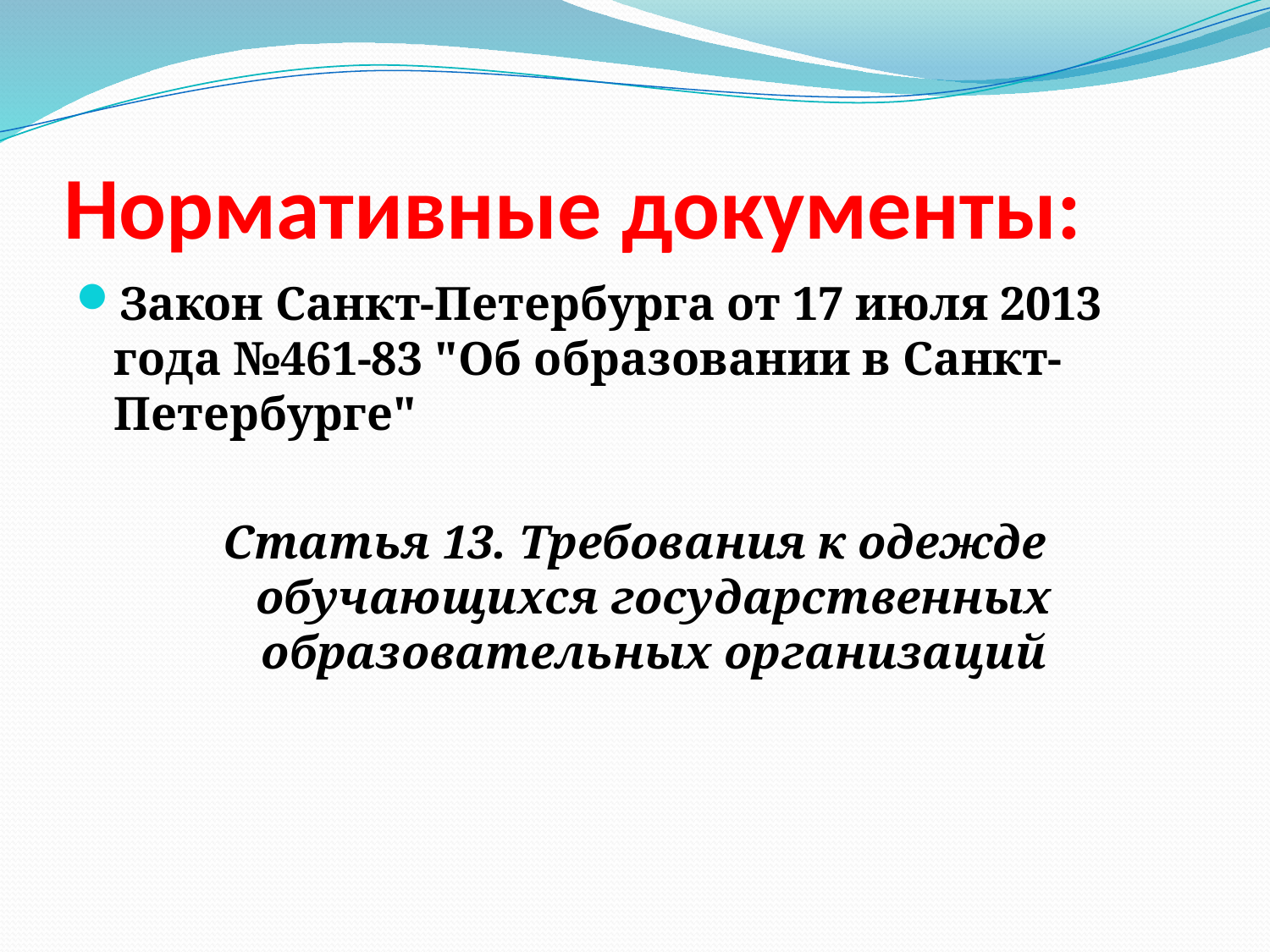

# Нормативные документы:
Закон Санкт-Петербурга от 17 июля 2013 года №461-83 "Об образовании в Санкт-Петербурге"

Статья 13. Требования к одежде обучающихся государственных образовательных организаций